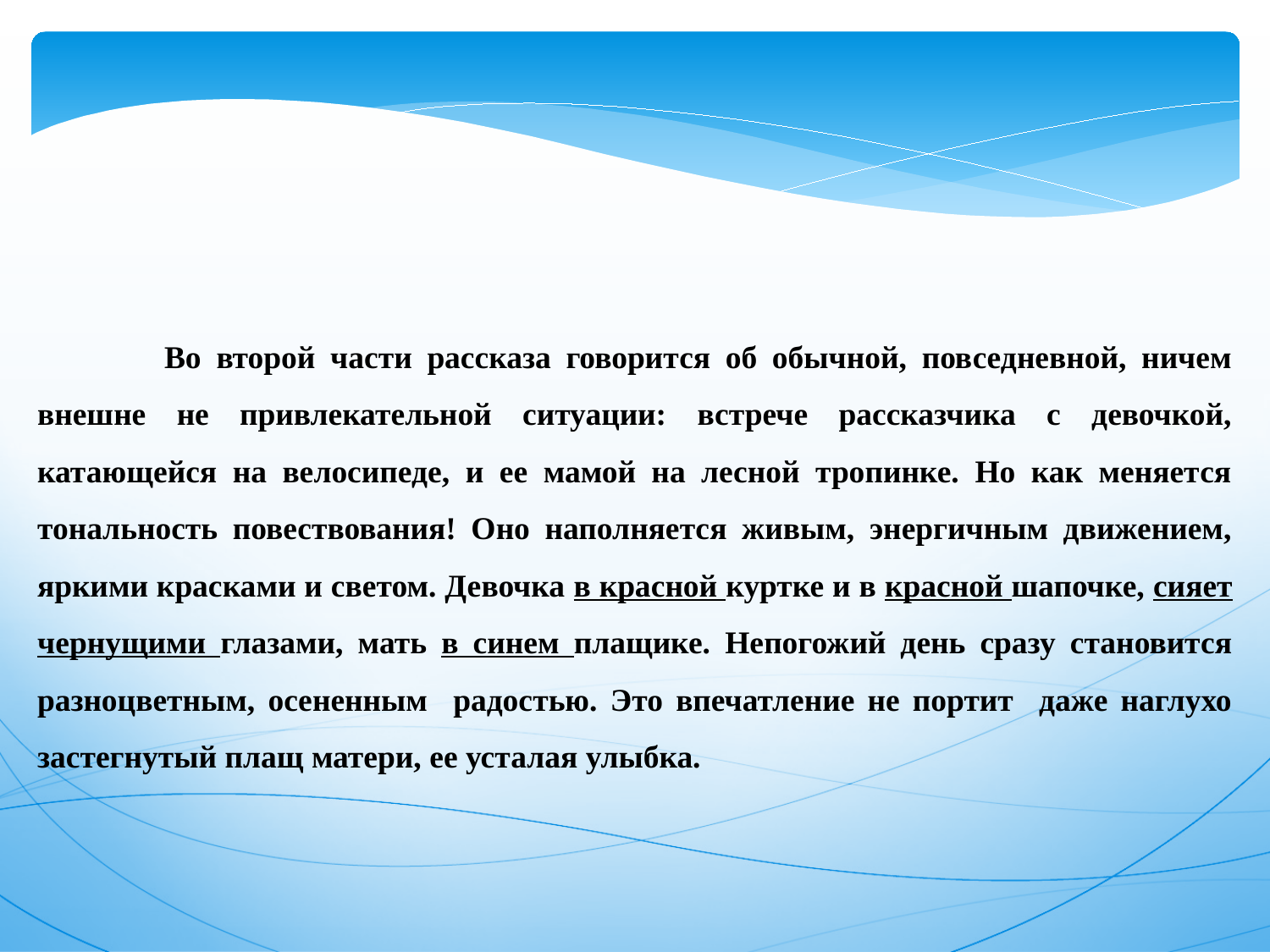

Во второй части рассказа говорится об обычной, повседневной, ничем внешне не привлекательной ситуации: встрече рассказчика с девочкой, катающейся на велосипеде, и ее мамой на лесной тропинке. Но как меняется тональность повествования! Оно наполняется живым, энергичным движением, яркими красками и светом. Девочка в красной куртке и в красной шапочке, сияет чернущими глазами, мать в синем плащике. Непогожий день сразу становится разноцветным, осененным  радостью. Это впечатление не портит  даже наглухо застегнутый плащ матери, ее усталая улыбка.